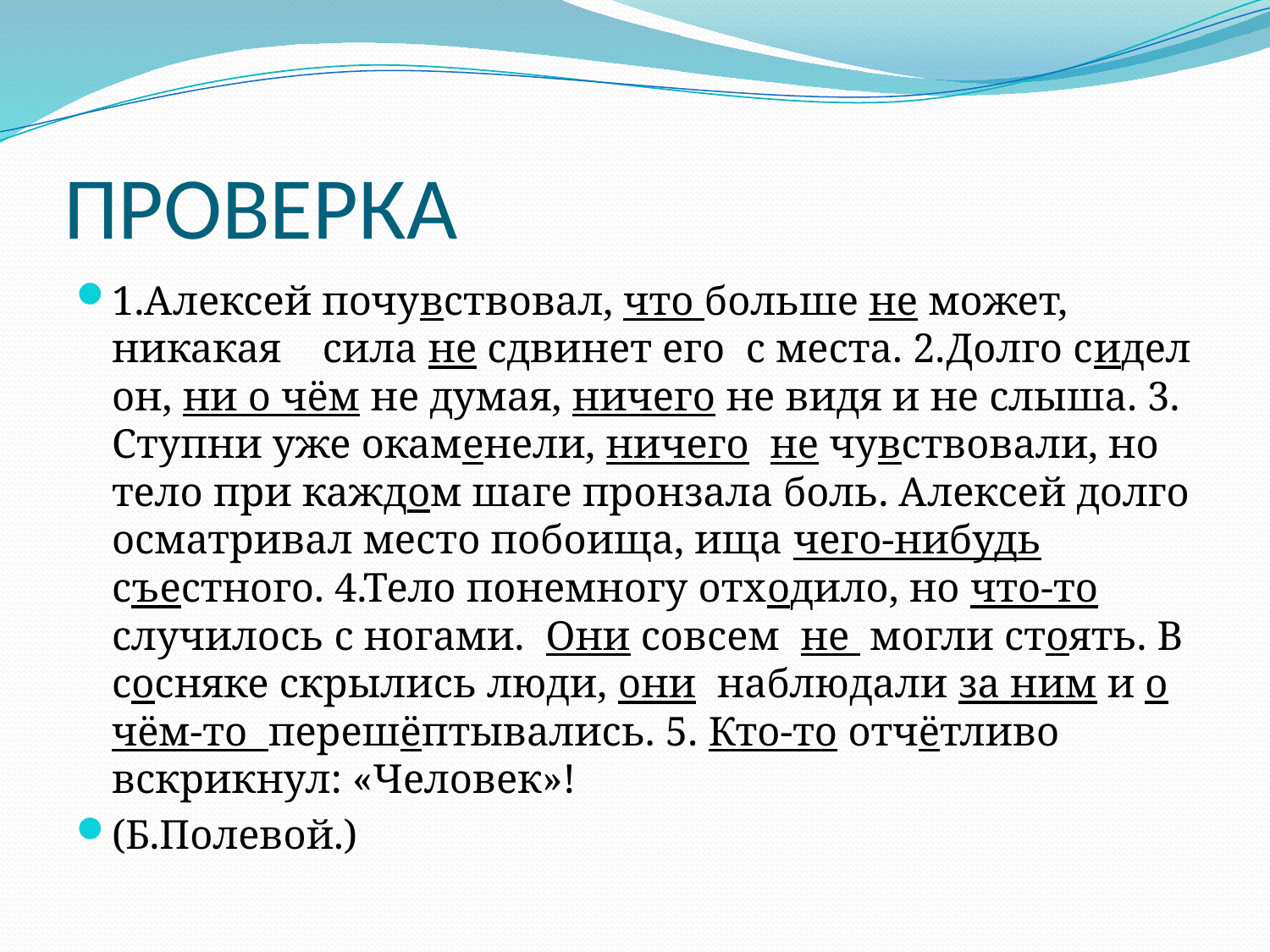

# ПРОВЕРКА
1.Алексей почувствовал, что больше не может, никакая    сила не сдвинет его  с места. 2.Долго сидел он, ни о чём не думая, ничего не видя и не слыша. 3. Ступни уже окаменели, ничего  не чувствовали, но тело при каждом шаге пронзала боль. Алексей долго осматривал место побоища, ища чего-нибудь съестного. 4.Тело понемногу отходило, но что-то случилось с ногами.  Они совсем  не  могли стоять. В сосняке скрылись люди, они  наблюдали за ним и о чём-то  перешёптывались. 5. Кто-то отчётливо вскрикнул: «Человек»!
(Б.Полевой.)